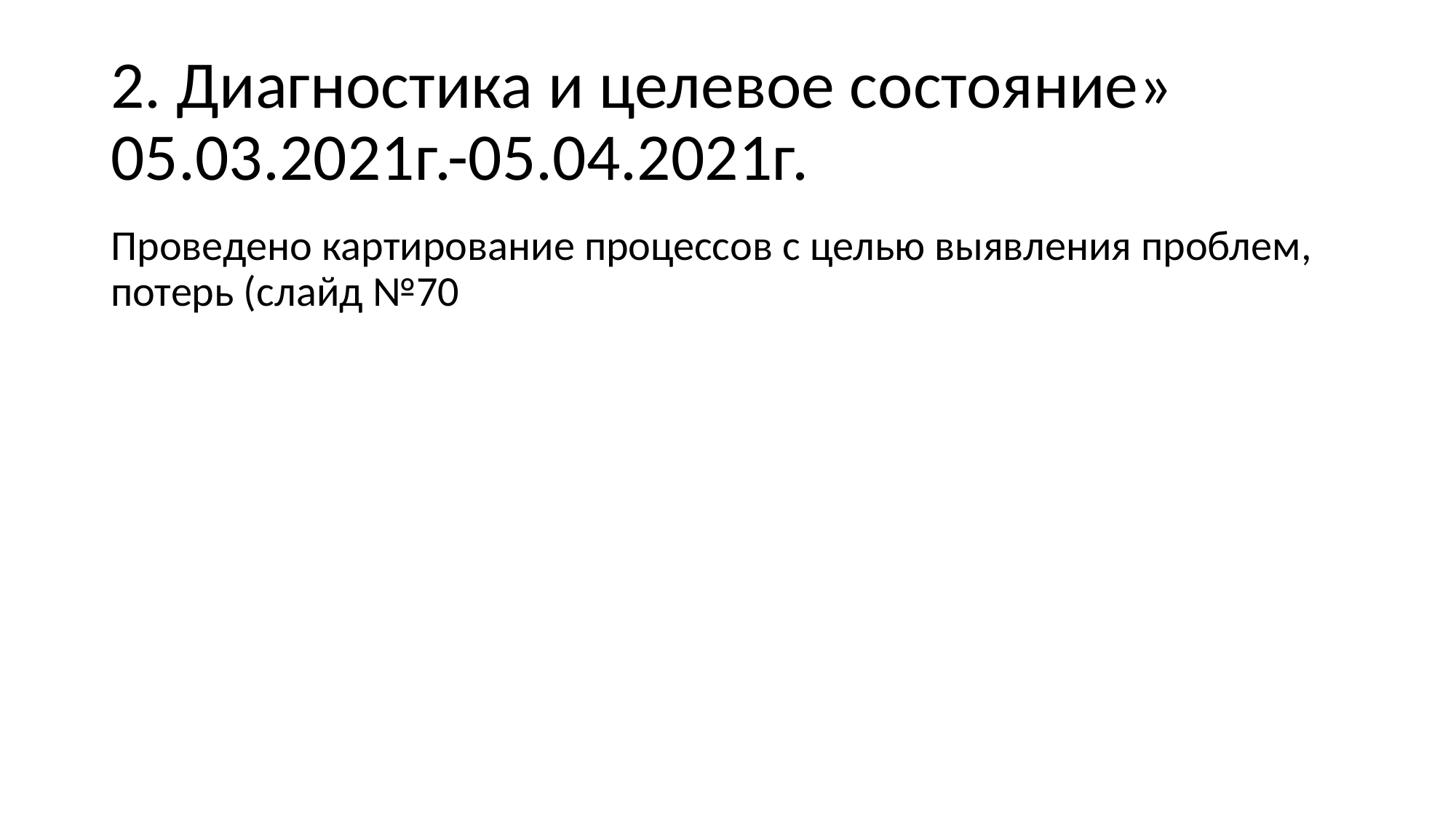

# 2. Диагностика и целевое состояние»  05.03.2021г.-05.04.2021г.
Проведено картирование процессов с целью выявления проблем, потерь (слайд №70